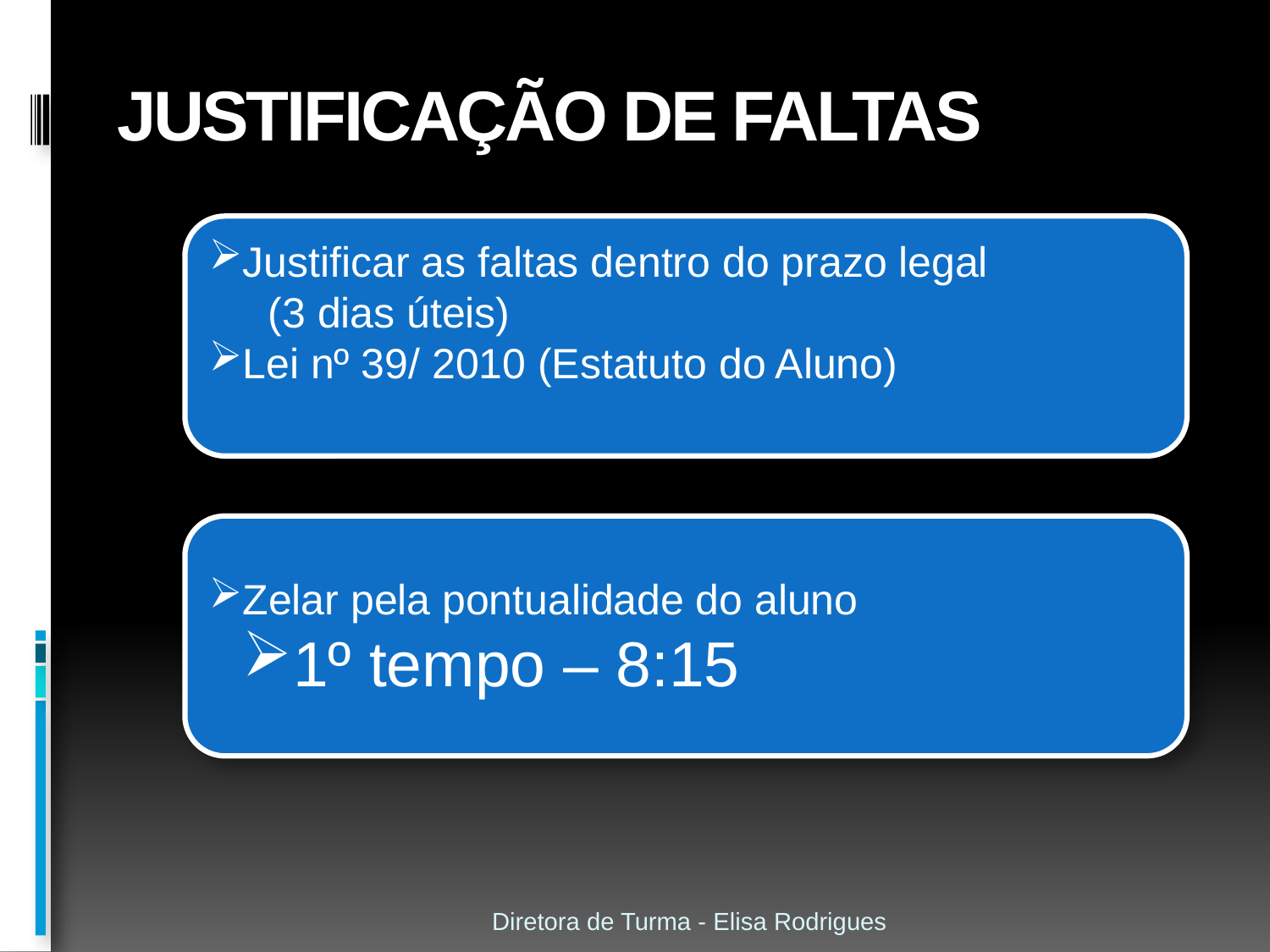

# Justificação de Faltas
Justificar as faltas dentro do prazo legal
     (3 dias úteis)
Lei nº 39/ 2010 (Estatuto do Aluno)

Zelar pela pontualidade do aluno
1º tempo – 8:15
Diretora de Turma - Elisa Rodrigues